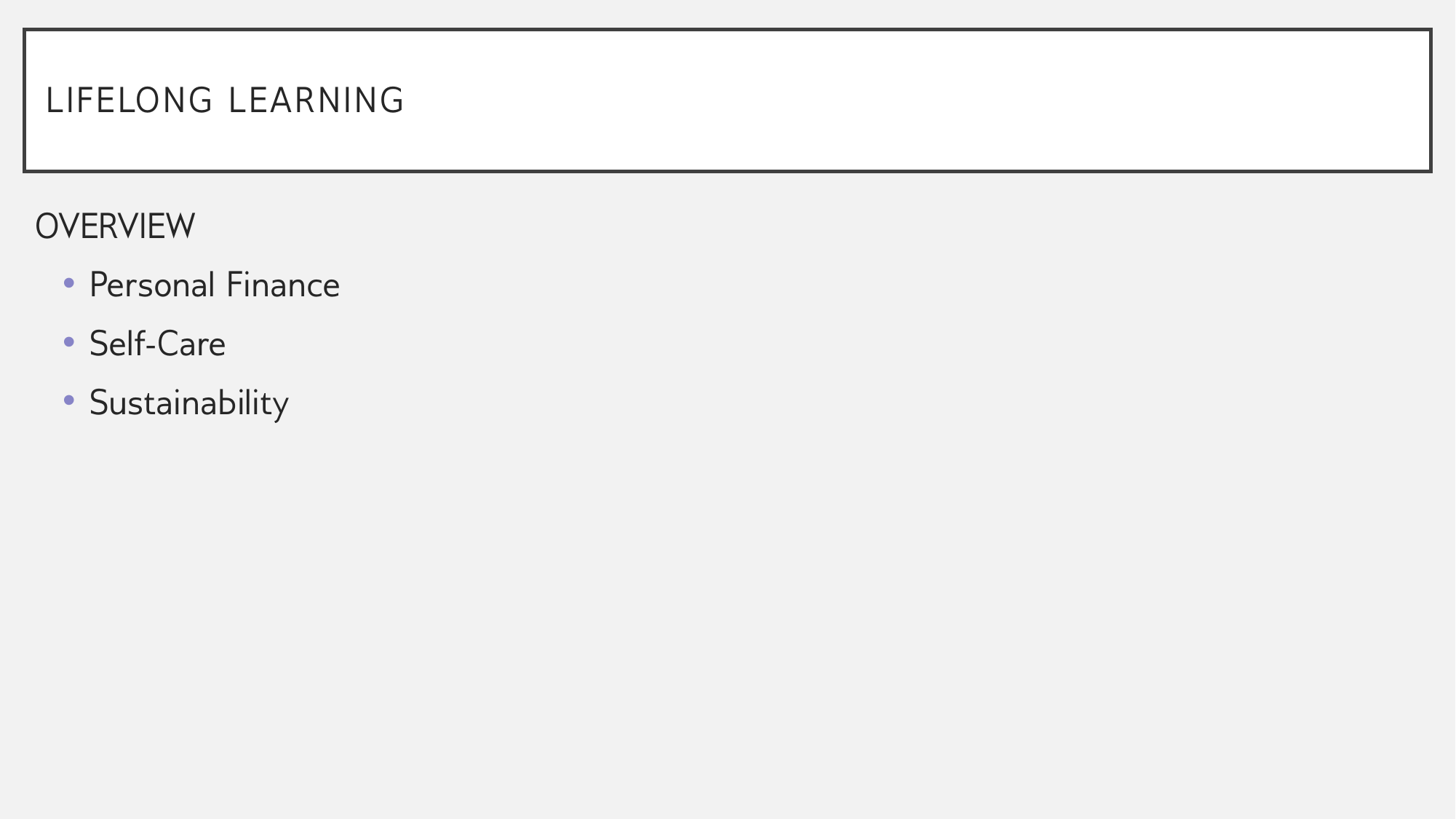

# Lifelong learning
OVERVIEW
Personal Finance
Self-Care
Sustainability